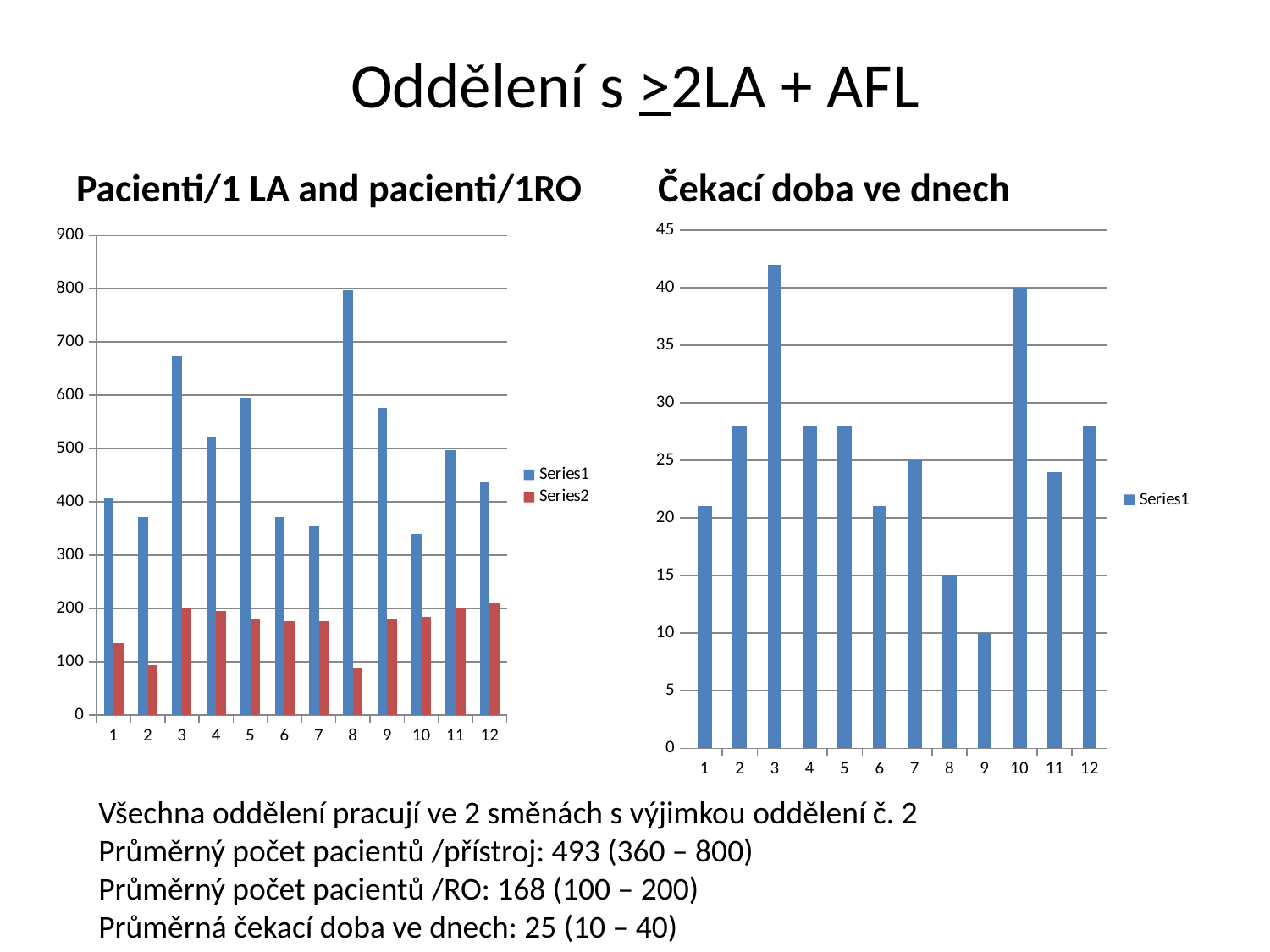

# Oddělení s >2LA + AFL
Pacienti/1 LA and pacienti/1RO
Čekací doba ve dnech

### Chart

| Category |  |
|---|---|

### Chart

| Category |  |  |
|---|---|---|
Všechna oddělení pracují ve 2 směnách s výjimkou oddělení č. 2
Průměrný počet pacientů /přístroj: 493 (360 – 800)
Průměrný počet pacientů /RO: 168 (100 – 200)
Průměrná čekací doba ve dnech: 25 (10 – 40)